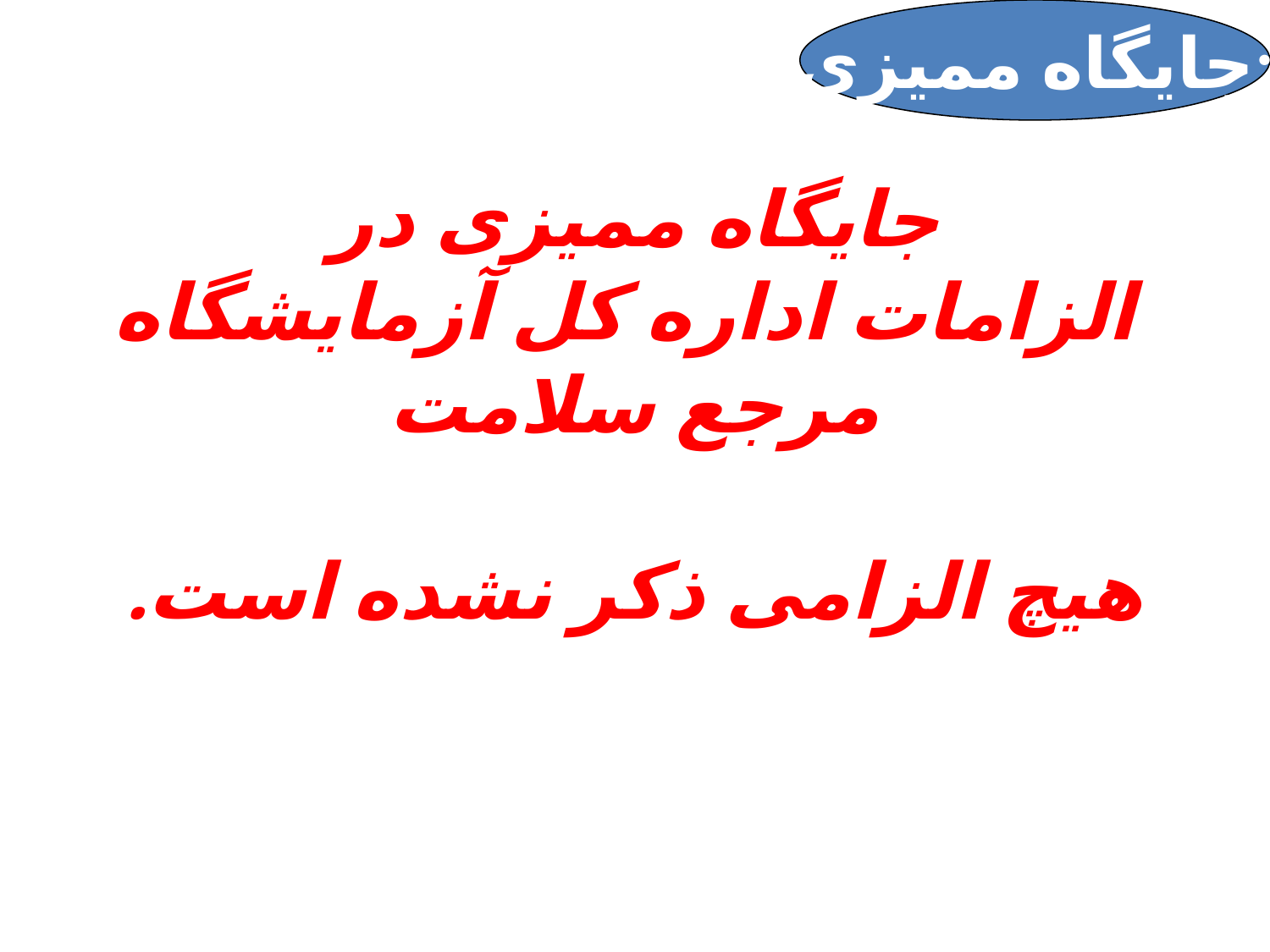

جایگاه ممیزی:
# جایگاه ممیزی در الزامات اداره کل آزمایشگاه مرجع سلامت هیچ الزامی ذکر نشده است.